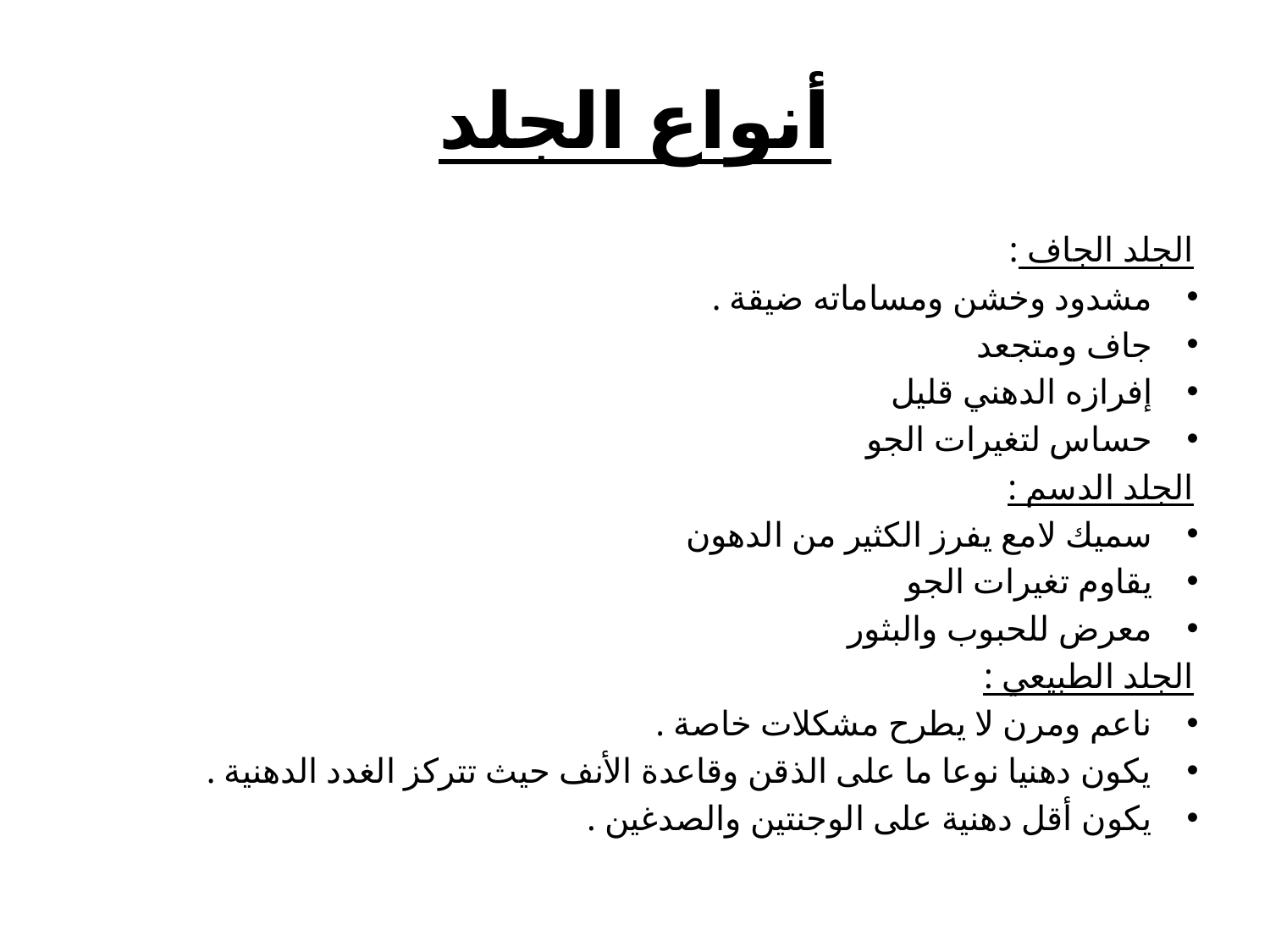

# أنواع الجلد
الجلد الجاف :
مشدود وخشن ومساماته ضيقة .
جاف ومتجعد
إفرازه الدهني قليل
حساس لتغيرات الجو
الجلد الدسم :
سميك لامع يفرز الكثير من الدهون
يقاوم تغيرات الجو
معرض للحبوب والبثور
الجلد الطبيعي :
ناعم ومرن لا يطرح مشكلات خاصة .
يكون دهنيا نوعا ما على الذقن وقاعدة الأنف حيث تتركز الغدد الدهنية .
يكون أقل دهنية على الوجنتين والصدغين .